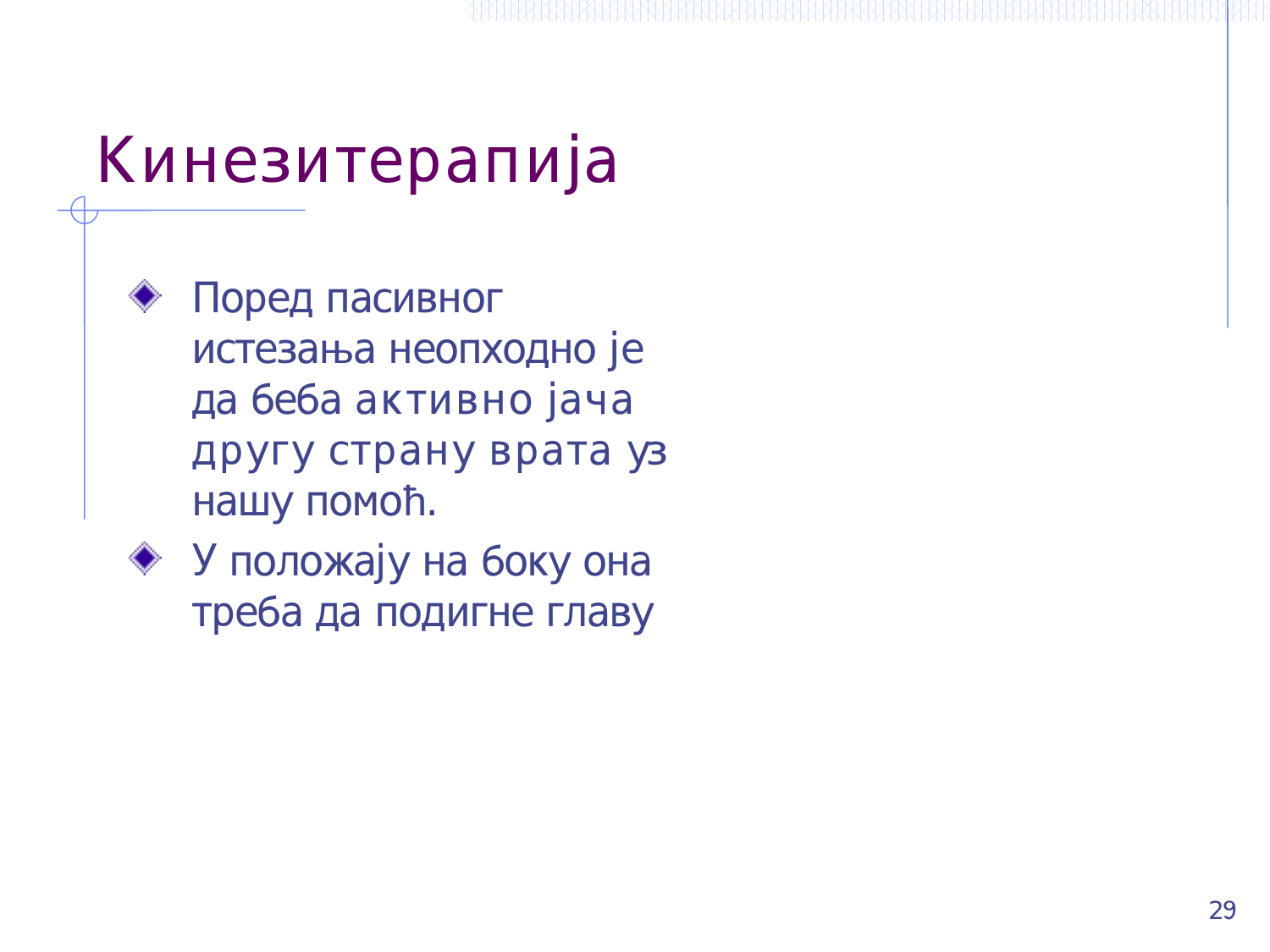

# Кинезитерапија
Поред пасивног истезања неопходно је да беба активно јача другу страну врата уз нашу помоћ.
У положају на боку она треба да подигне главу

29